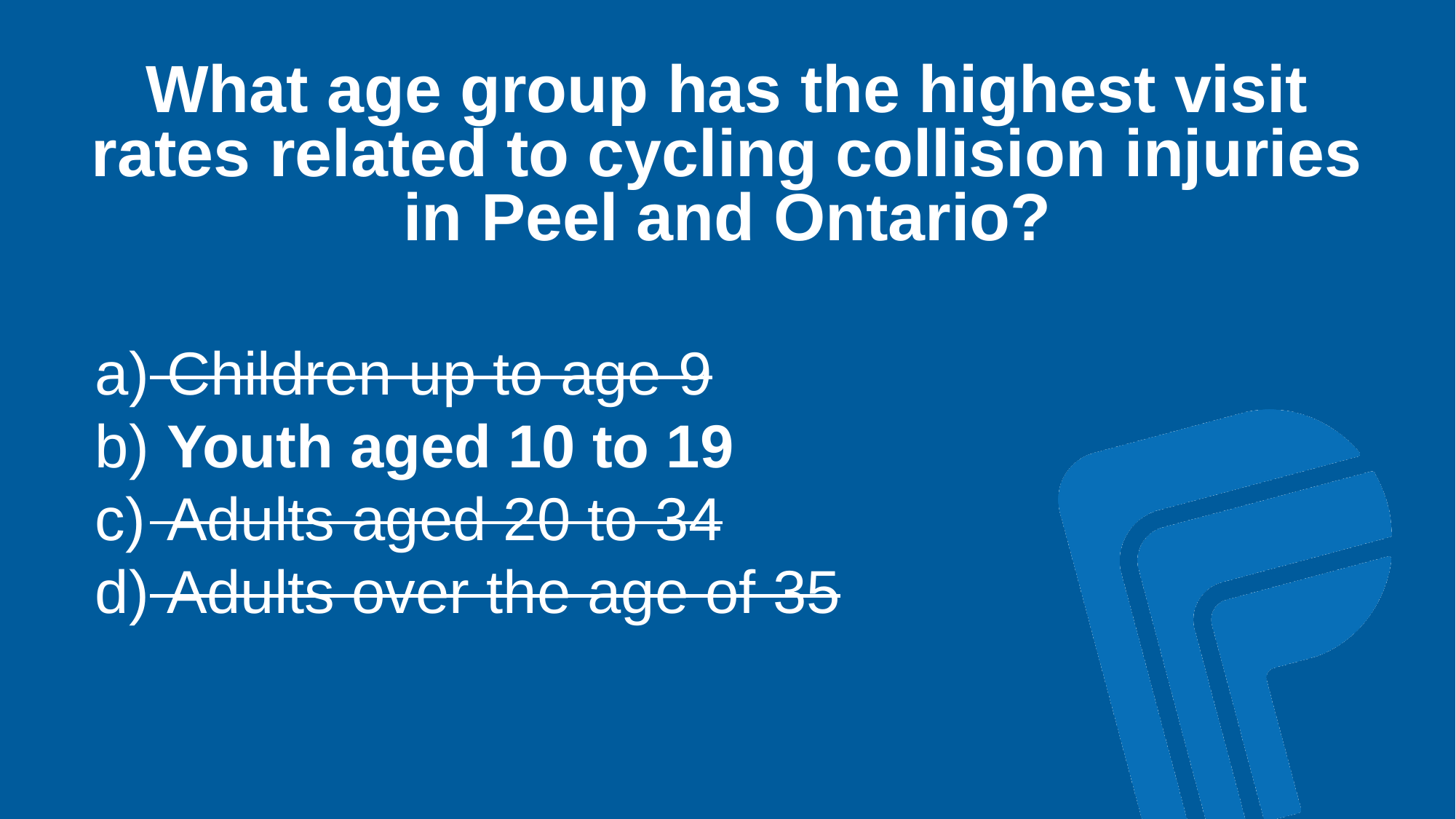

# What age group has the highest visit rates related to cycling collision injuries in Peel and Ontario?
 Children up to age 9
 Youth aged 10 to 19
 Adults aged 20 to 34
 Adults over the age of 35